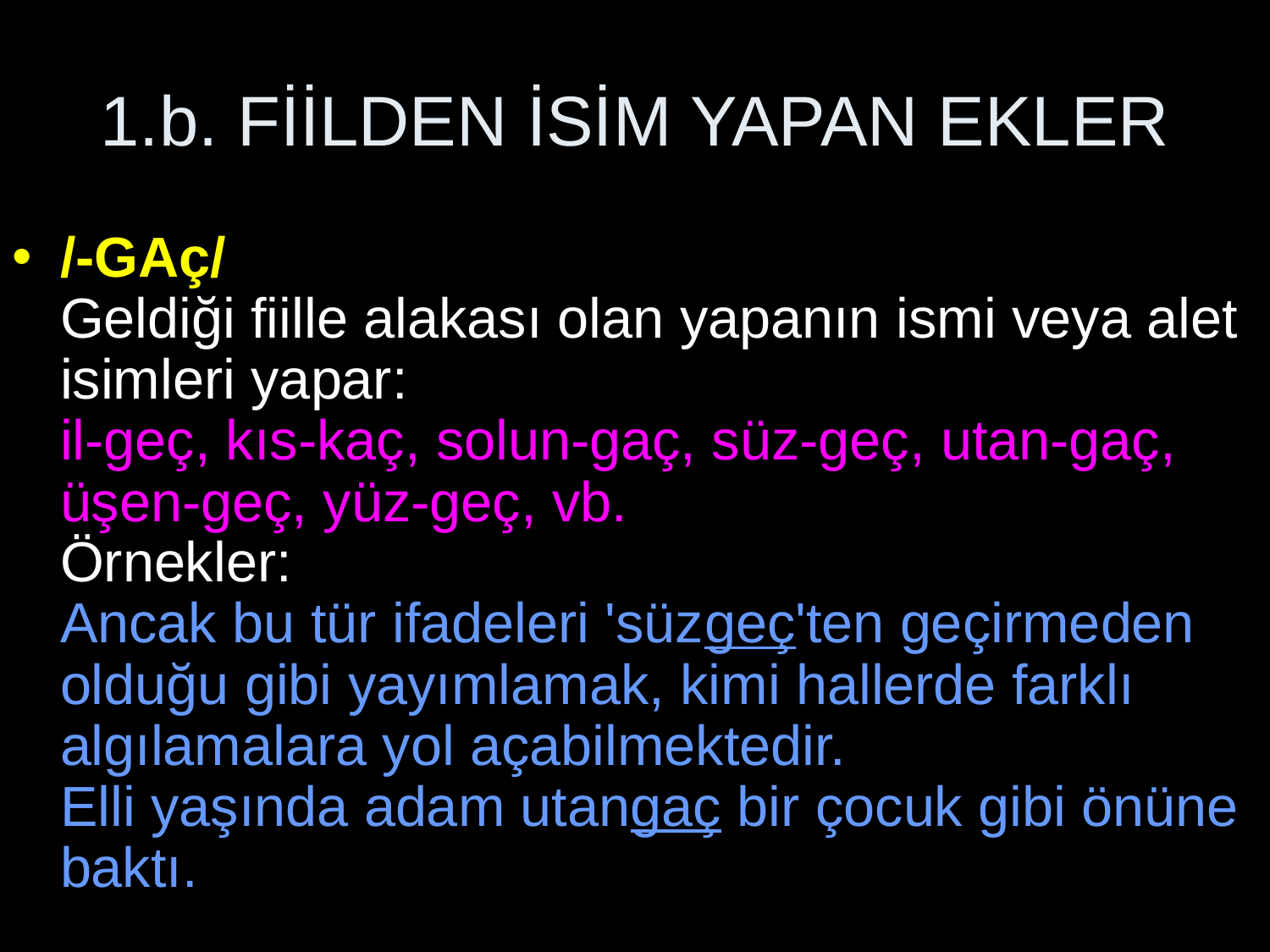

# 1.b. FİİLDEN İSİM YAPAN EKLER
/-GAç/
Geldiği fiille alakası olan yapanın ismi veya alet isimleri yapar:
il-geç, kıs-kaç, solun-gaç, süz-geç, utan-gaç, üşen-geç, yüz-geç, vb.
Örnekler:
Ancak bu tür ifadeleri 'süzgeç'ten geçirmeden olduğu gibi yayımlamak, kimi hallerde farklı algılamalara yol açabilmektedir.
Elli yaşında adam utangaç bir çocuk gibi önüne baktı.